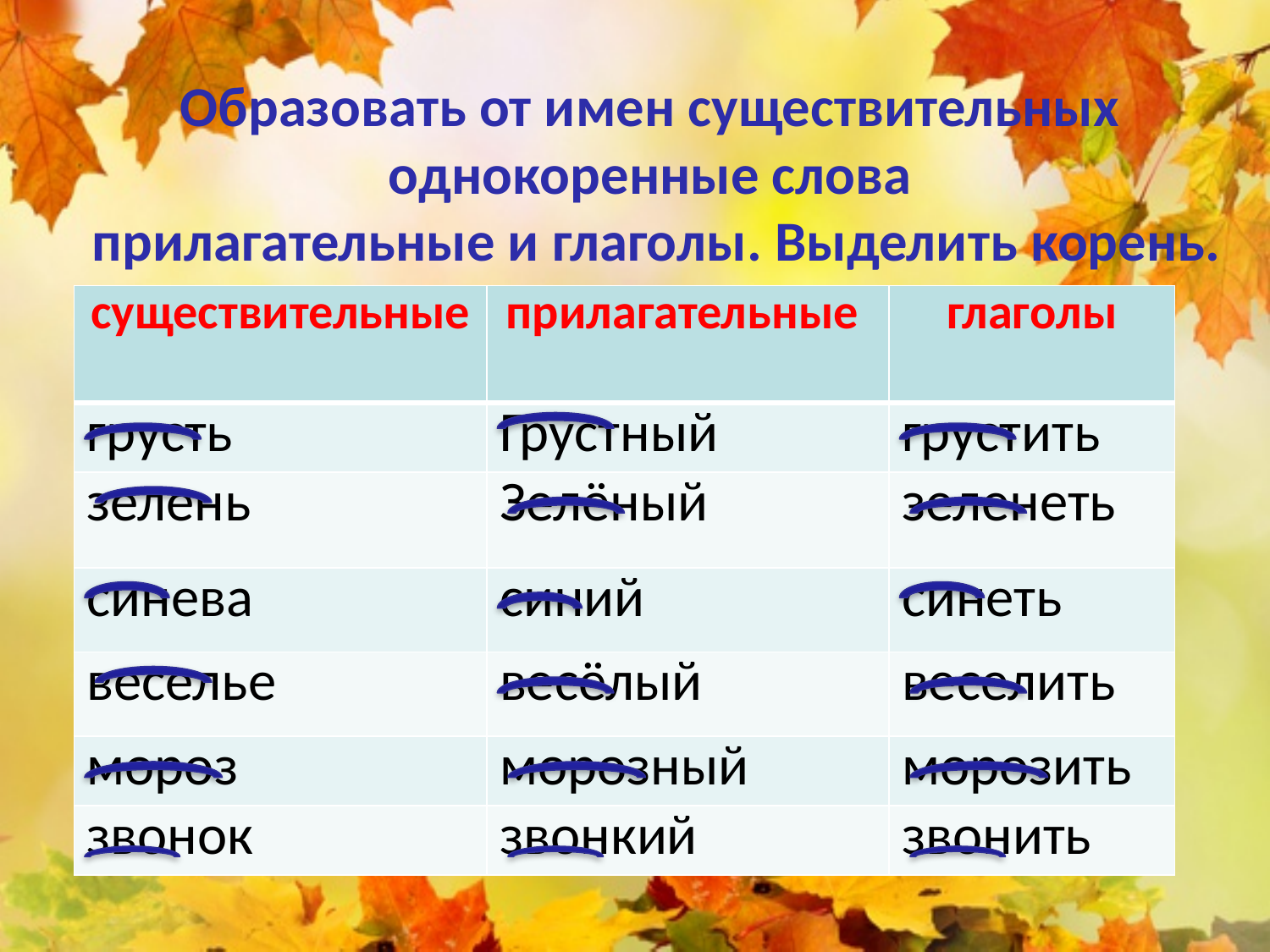

Образовать от имен существительных
однокоренные слова
прилагательные и глаголы. Выделить корень.
| существительные | прилагательные | глаголы |
| --- | --- | --- |
| грусть | Грустный | грустить |
| зелень | Зелёный | зеленеть |
| синева | синий | синеть |
| веселье | весёлый | веселить |
| мороз | морозный | морозить |
| звонок | звонкий | звонить |